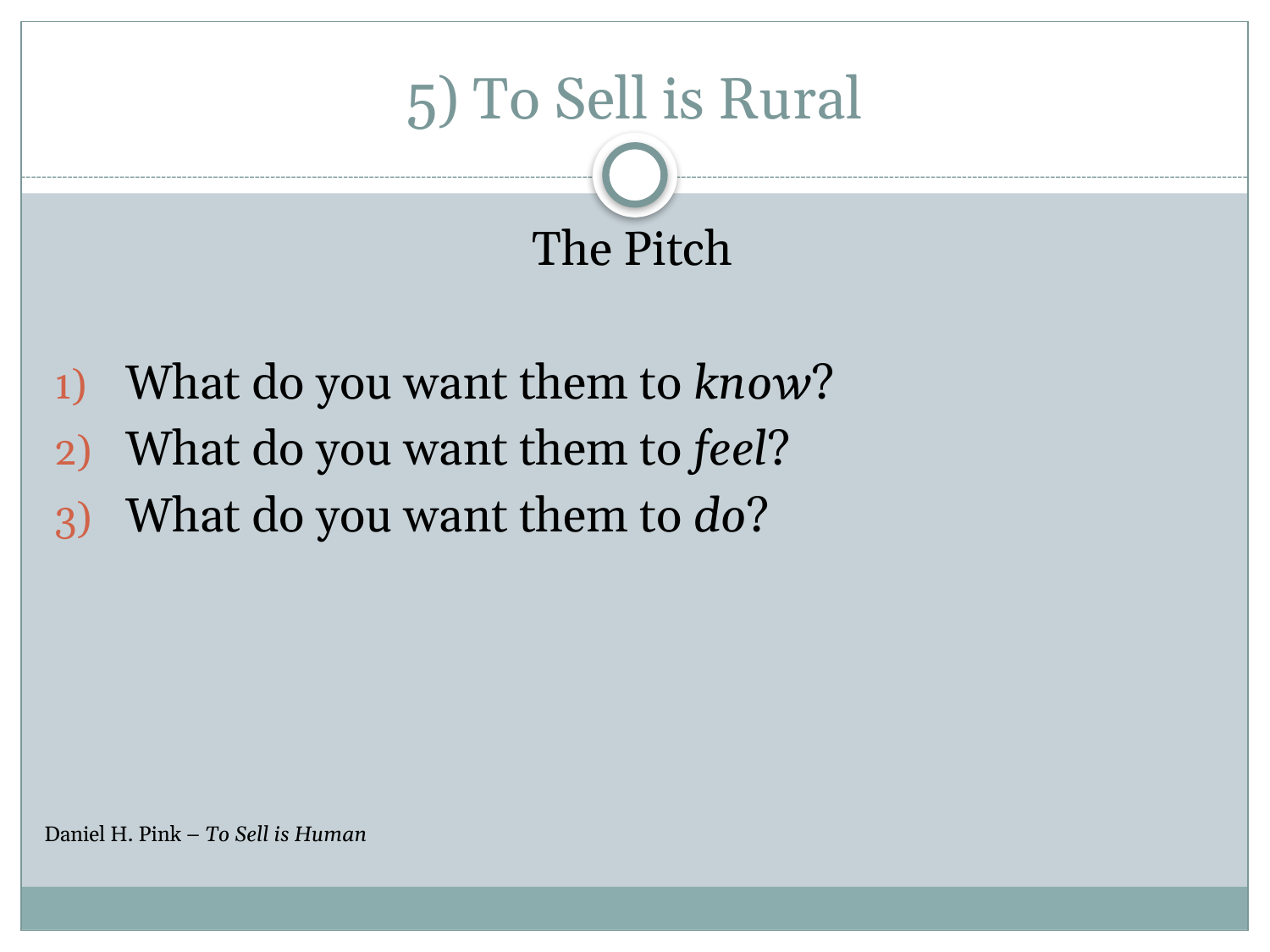

# 5) To Sell is Rural
The Pitch

What do you want them to know?
What do you want them to feel?
What do you want them to do?

Daniel H. Pink – To Sell is Human